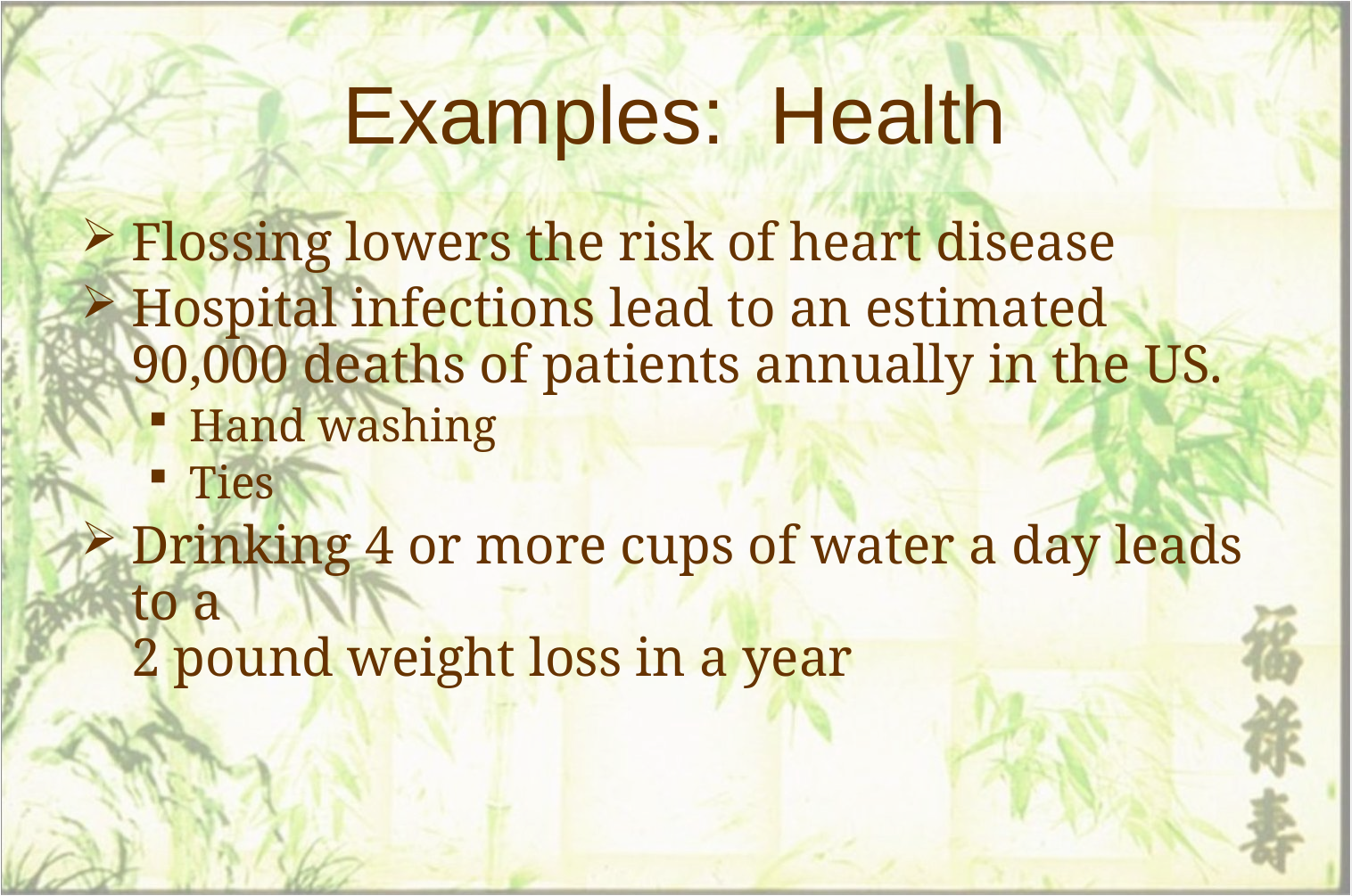

# Examples:  Health
Flossing lowers the risk of heart disease
Hospital infections lead to an estimated 90,000 deaths of patients annually in the US.
Hand washing
Ties
Drinking 4 or more cups of water a day leads to a
2 pound weight loss in a year